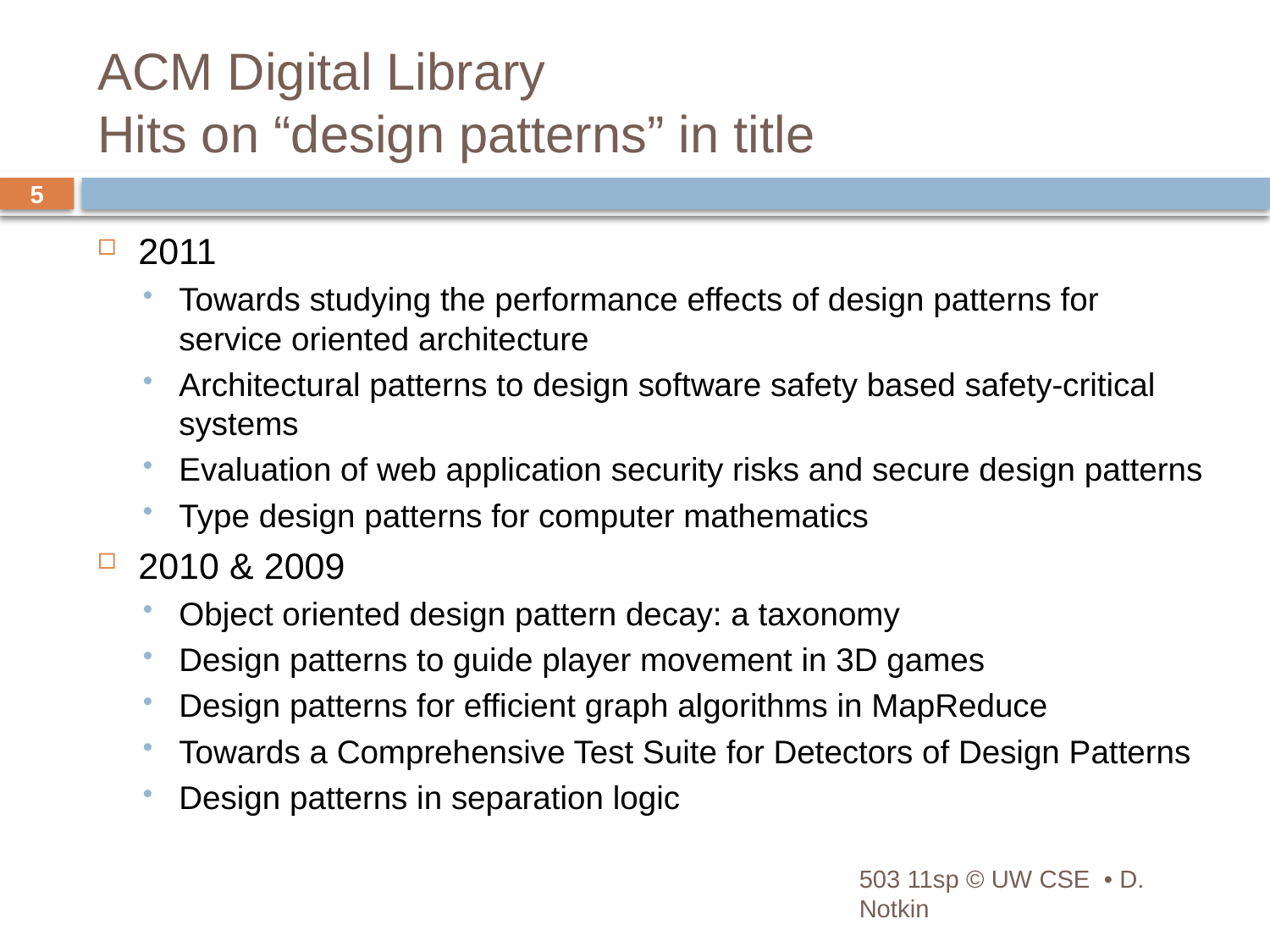

# ACM Digital Library Hits on “design patterns” in title
5
2011
Towards studying the performance effects of design patterns for service oriented architecture
Architectural patterns to design software safety based safety-critical systems
Evaluation of web application security risks and secure design patterns
Type design patterns for computer mathematics
2010 & 2009
Object oriented design pattern decay: a taxonomy
Design patterns to guide player movement in 3D games
Design patterns for efficient graph algorithms in MapReduce
Towards a Comprehensive Test Suite for Detectors of Design Patterns
Design patterns in separation logic

503 11sp © UW CSE  • D. Notkin